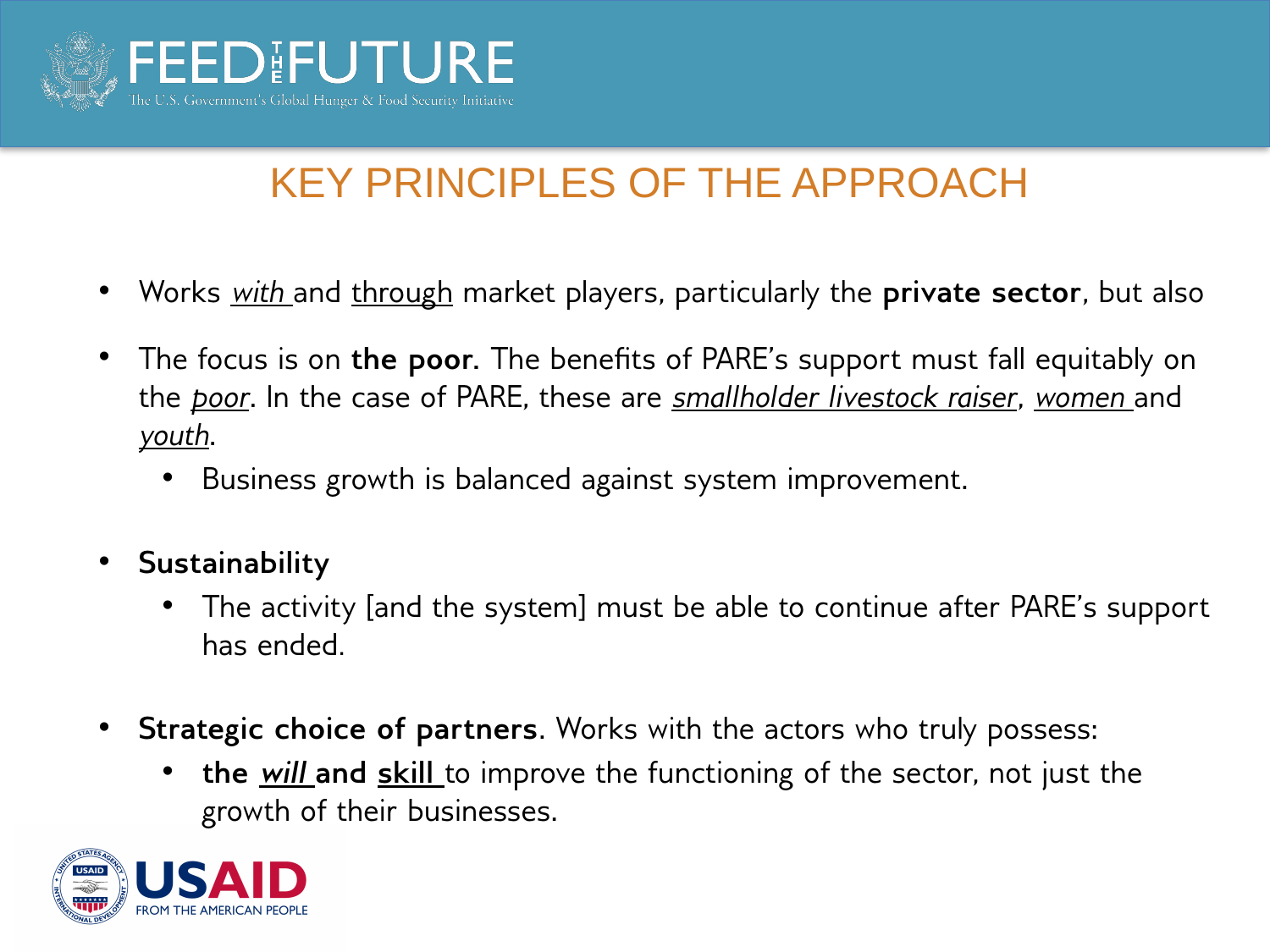

# Key principles of the approach
Works with and through market players, particularly the private sector, but also

The focus is on the poor. The benefits of PARE’s support must fall equitably on the poor. In the case of PARE, these are smallholder livestock raiser, women and youth.
Business growth is balanced against system improvement.

Sustainability
The activity [and the system] must be able to continue after PARE’s support has ended.

Strategic choice of partners. Works with the actors who truly possess:
the will and skill to improve the functioning of the sector, not just the growth of their businesses.